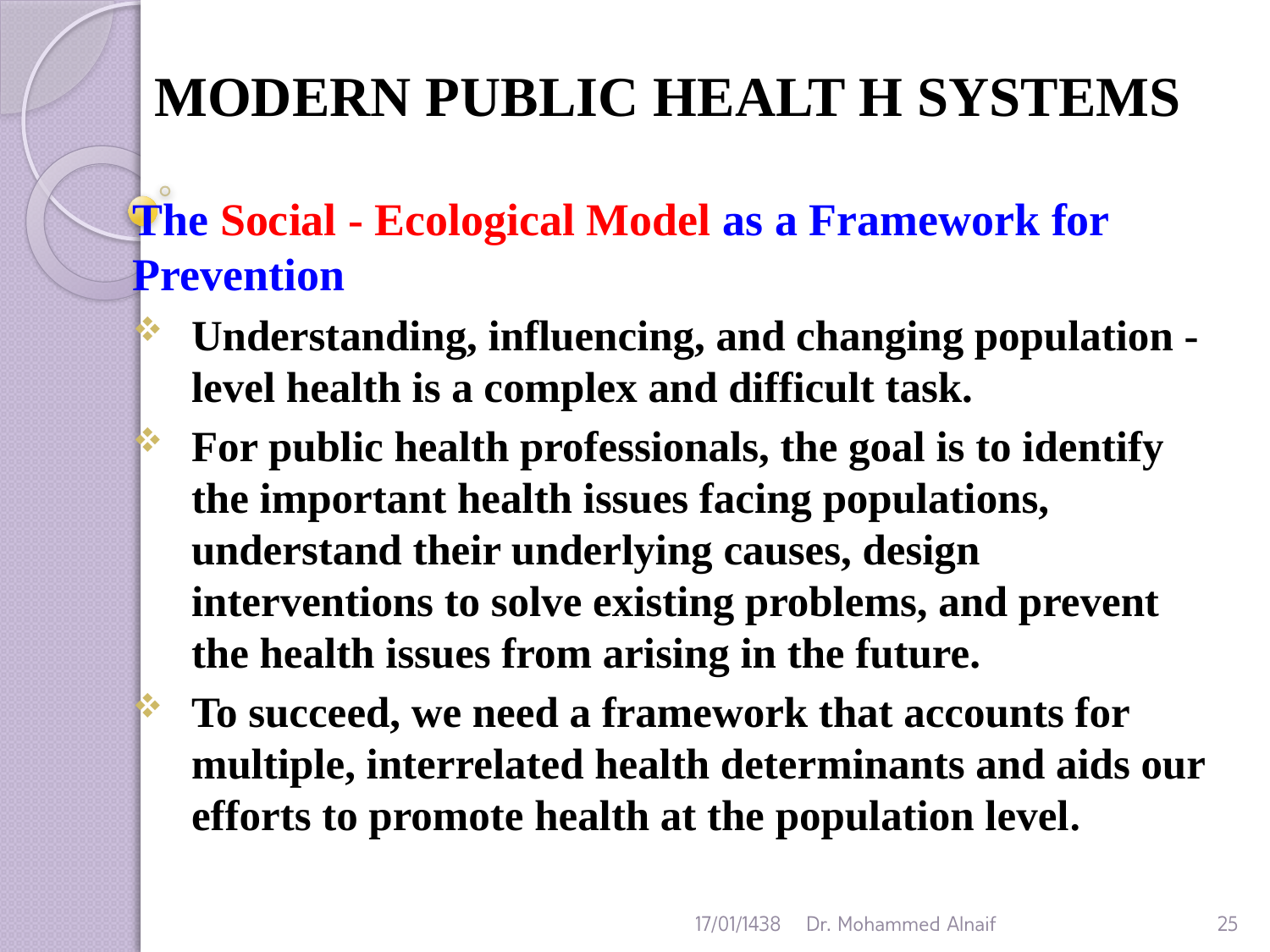

# MODERN PUBLIC HEALT H SYSTEMS
The Social - Ecological Model as a Framework for Prevention
Understanding, influencing, and changing population - level health is a complex and difficult task.
For public health professionals, the goal is to identify the important health issues facing populations, understand their underlying causes, design interventions to solve existing problems, and prevent the health issues from arising in the future.
To succeed, we need a framework that accounts for multiple, interrelated health determinants and aids our efforts to promote health at the population level.
17/01/1438
Dr. Mohammed Alnaif
25